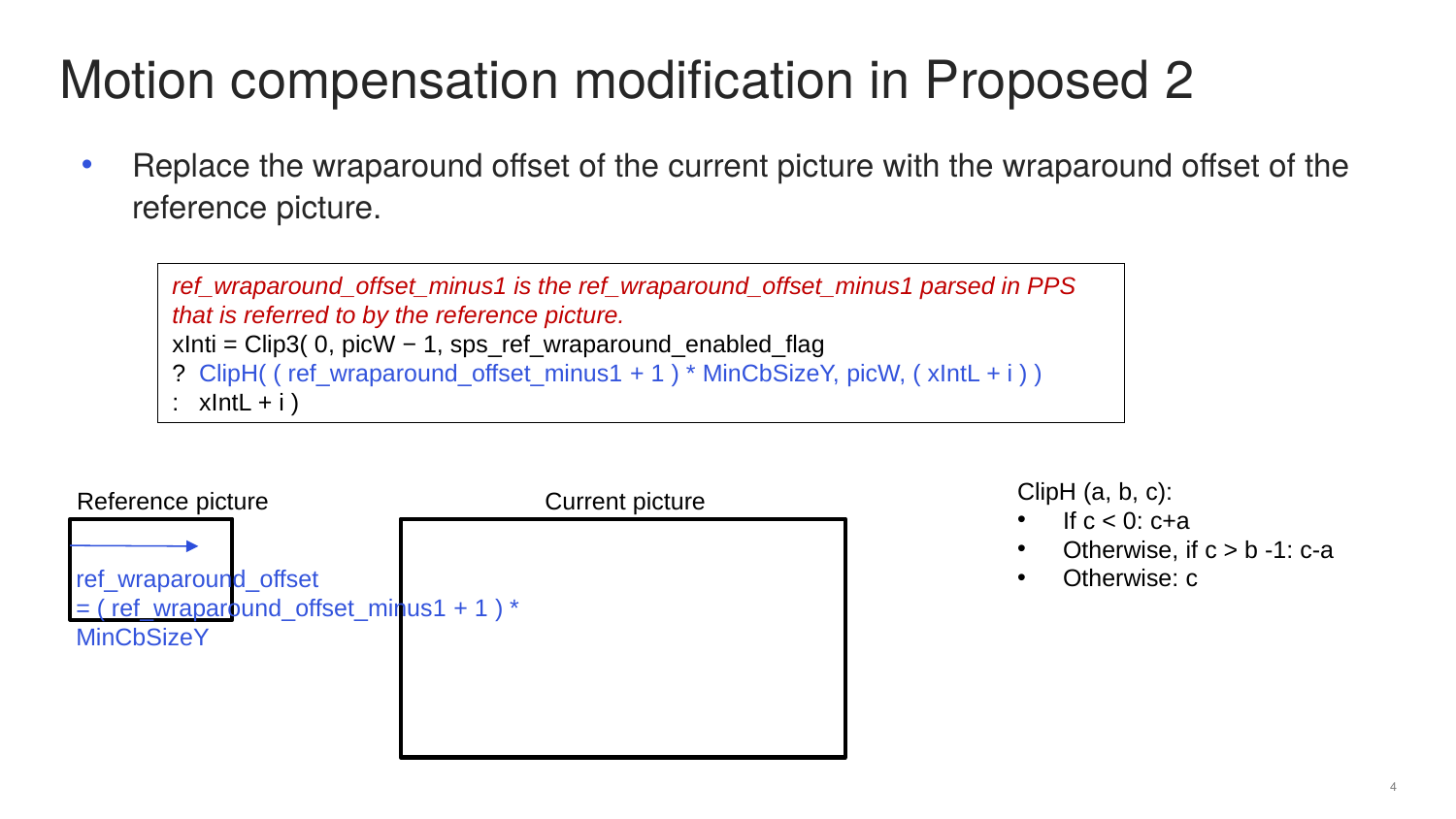

# Motion compensation modification in Proposed 2
Replace the wraparound offset of the current picture with the wraparound offset of the reference picture.

ref_wraparound_offset_minus1 is the ref_wraparound_offset_minus1 parsed in PPS that is referred to by the reference picture.
xInti = Clip3( 0, picW − 1, sps_ref_wraparound_enabled_flag
?  ClipH( ( ref_wraparound_offset_minus1 + 1 ) * MinCbSizeY, picW, ( xIntL + i ) )
:   xIntL + i )
ClipH (a, b, c):
If c < 0: c+a
Otherwise, if c > b -1: c-a
Otherwise: c
Reference picture
Current picture

ref_wraparound_offset
= ( ref_wraparound_offset_minus1 + 1 ) * MinCbSizeY